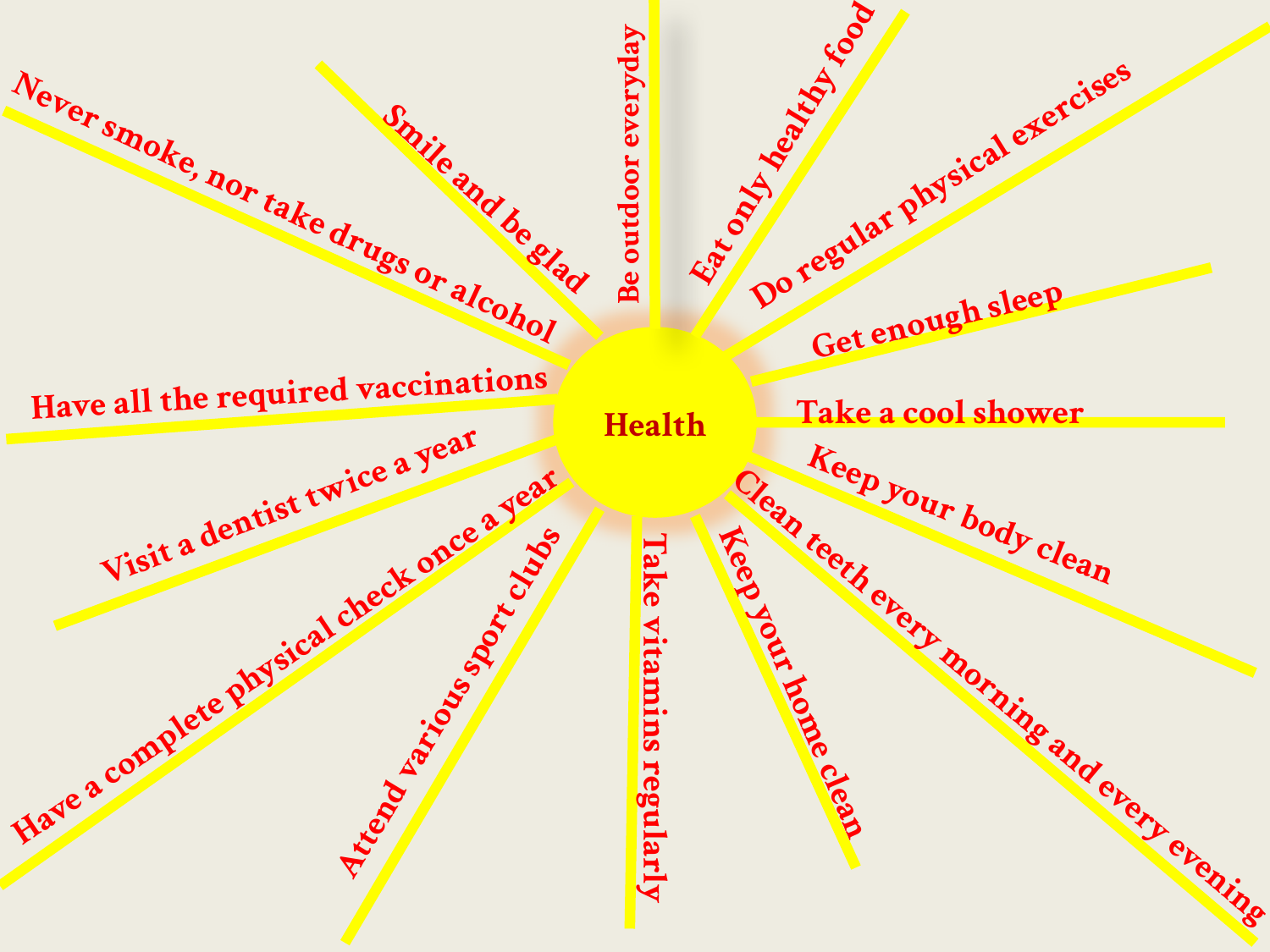

Eat only healthy food
Be outdoor everyday
Do regular physical exercises
Smile and be glad
Never smoke, nor take drugs or alcohol
Get enough sleep
Health
Have all the required vaccinations
Take a cool shower
Visit a dentist twice a year
Keep your body clean
Have a complete physical check once a year
Keep your home clean
Clean teeth every morning and every evening
Attend various sport clubs
Take vitamins regularly